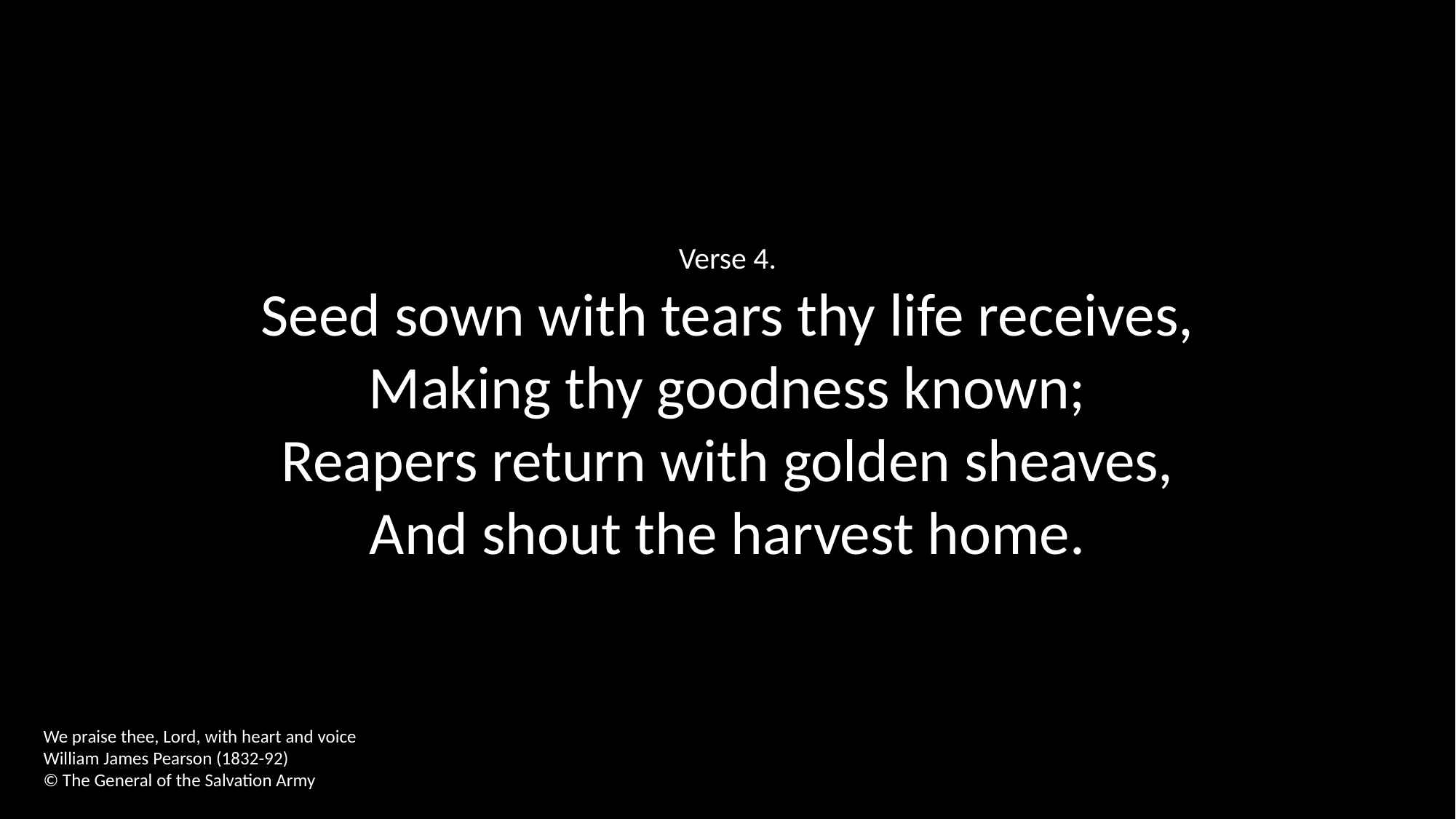

Verse 4.
Seed sown with tears thy life receives,
Making thy goodness known;
Reapers return with golden sheaves,
And shout the harvest home.
We praise thee, Lord, with heart and voice
William James Pearson (1832-92)
© The General of the Salvation Army